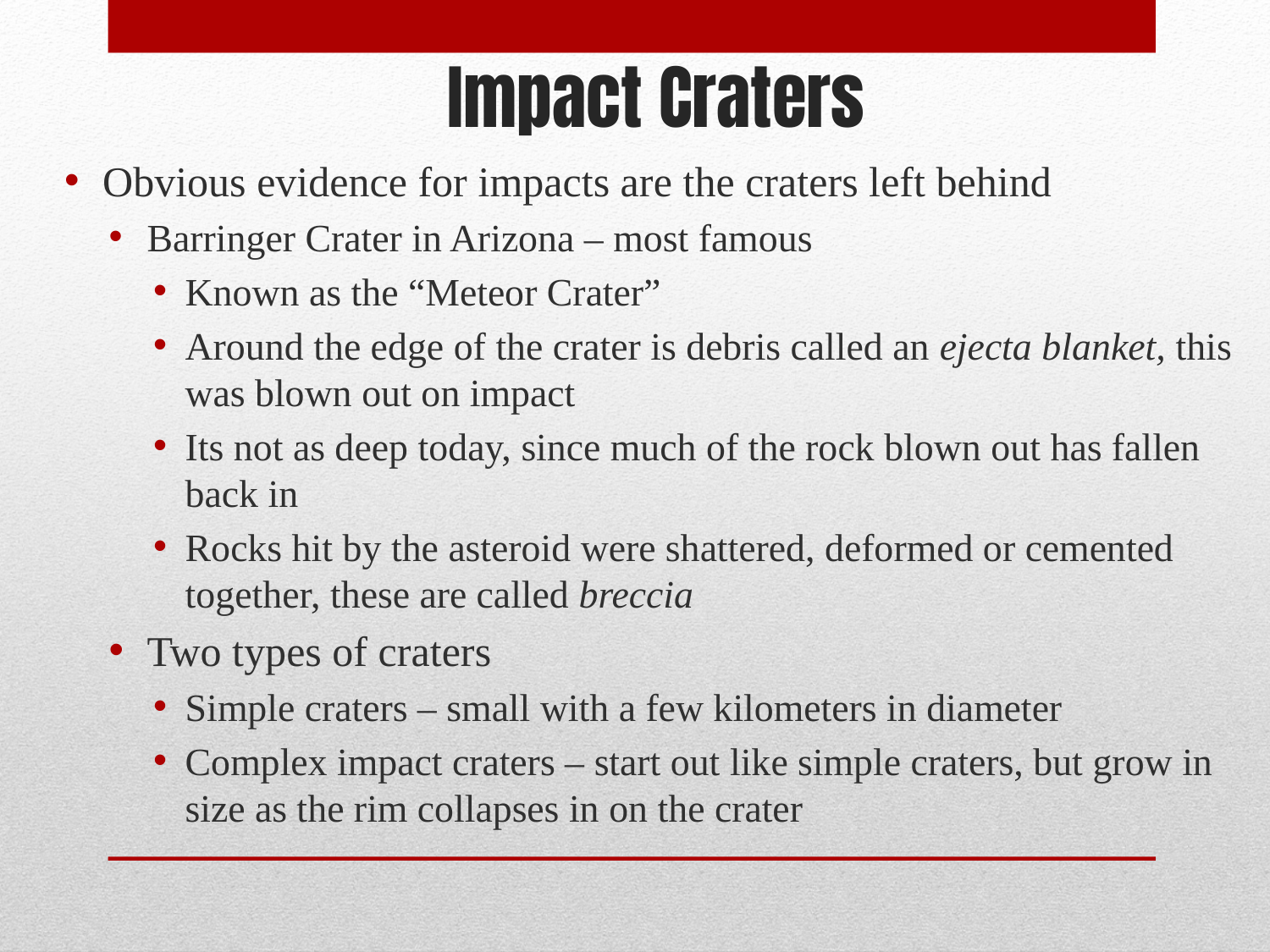

Impact Craters
Obvious evidence for impacts are the craters left behind
Barringer Crater in Arizona – most famous
Known as the “Meteor Crater”
Around the edge of the crater is debris called an ejecta blanket, this was blown out on impact
Its not as deep today, since much of the rock blown out has fallen back in
Rocks hit by the asteroid were shattered, deformed or cemented together, these are called breccia
Two types of craters
Simple craters – small with a few kilometers in diameter
Complex impact craters – start out like simple craters, but grow in size as the rim collapses in on the crater